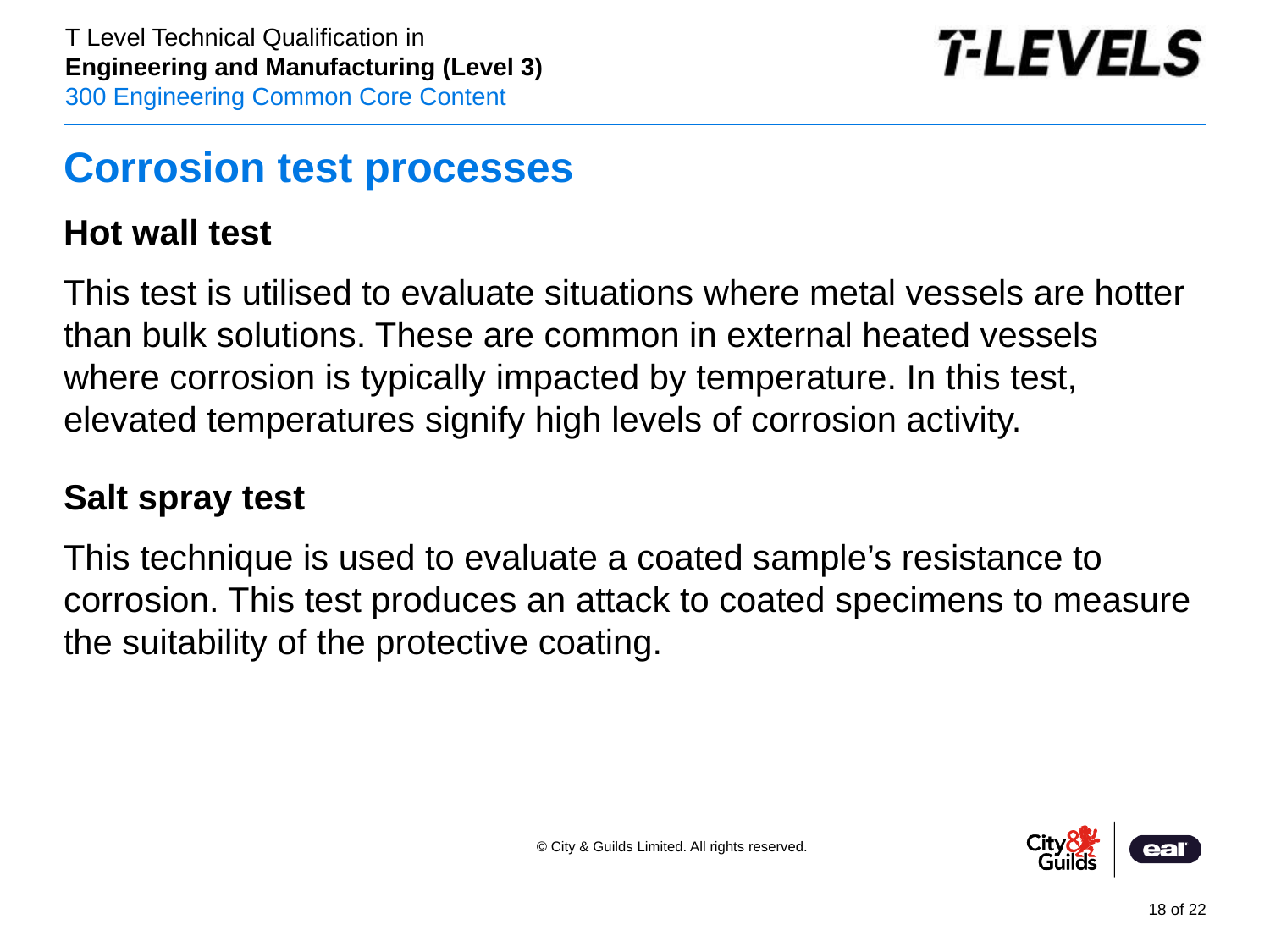

# Corrosion test processes
Hot wall test
This test is utilised to evaluate situations where metal vessels are hotter than bulk solutions. These are common in external heated vessels where corrosion is typically impacted by temperature. In this test, elevated temperatures signify high levels of corrosion activity.
Salt spray test
This technique is used to evaluate a coated sample’s resistance to corrosion. This test produces an attack to coated specimens to measure the suitability of the protective coating.